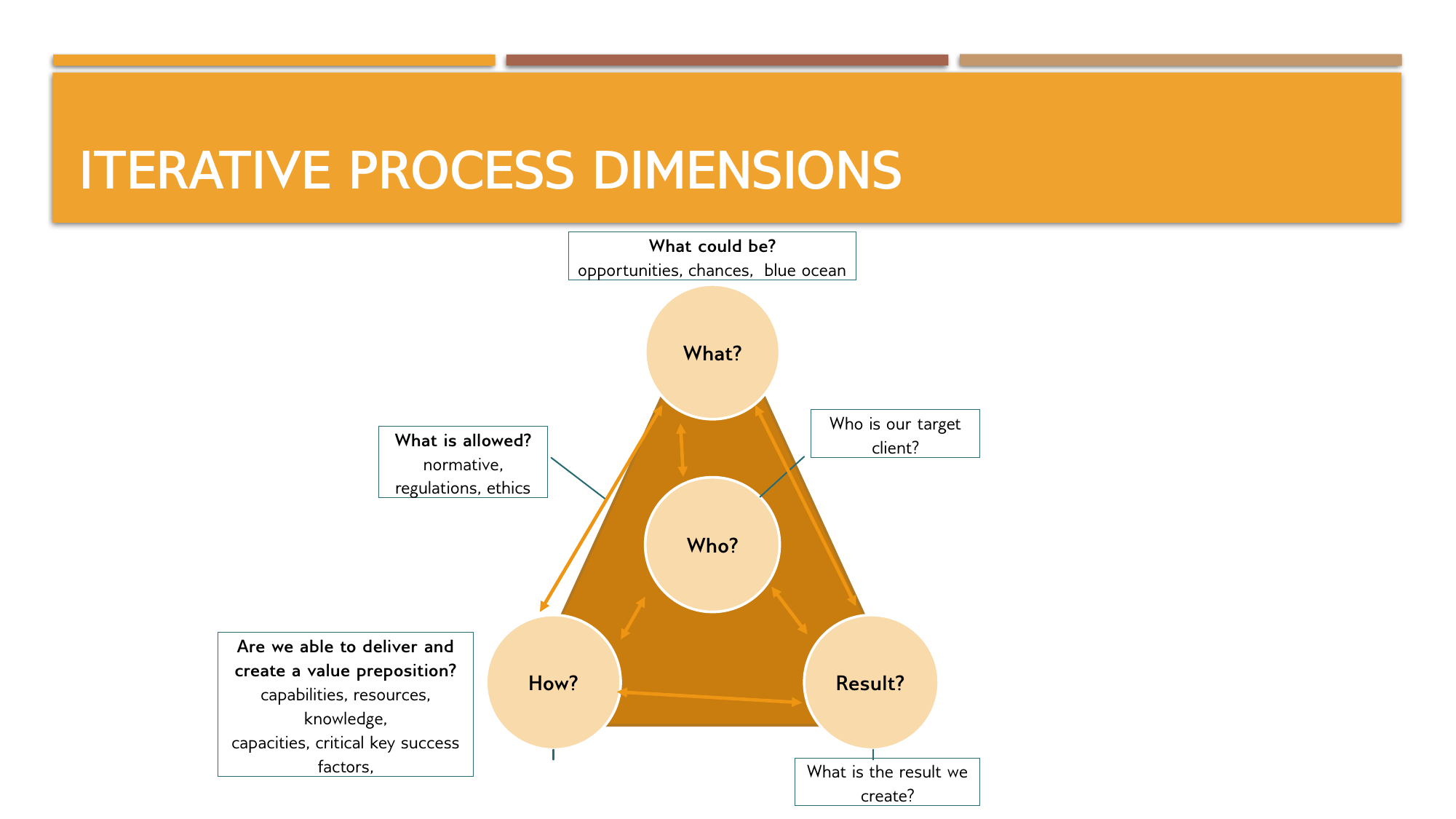

# ITERATIVE PROCESS DIMENSIONS
What could be?
opportunities, chances,  blue ocean
What?

Who is our target client?
What is allowed?
normative, regulations, ethics
Who?
How?
Result?
Are we able to deliver and create a value preposition?
capabilities, resources, knowledge,
capacities, critical key success factors,
What is the result we create?